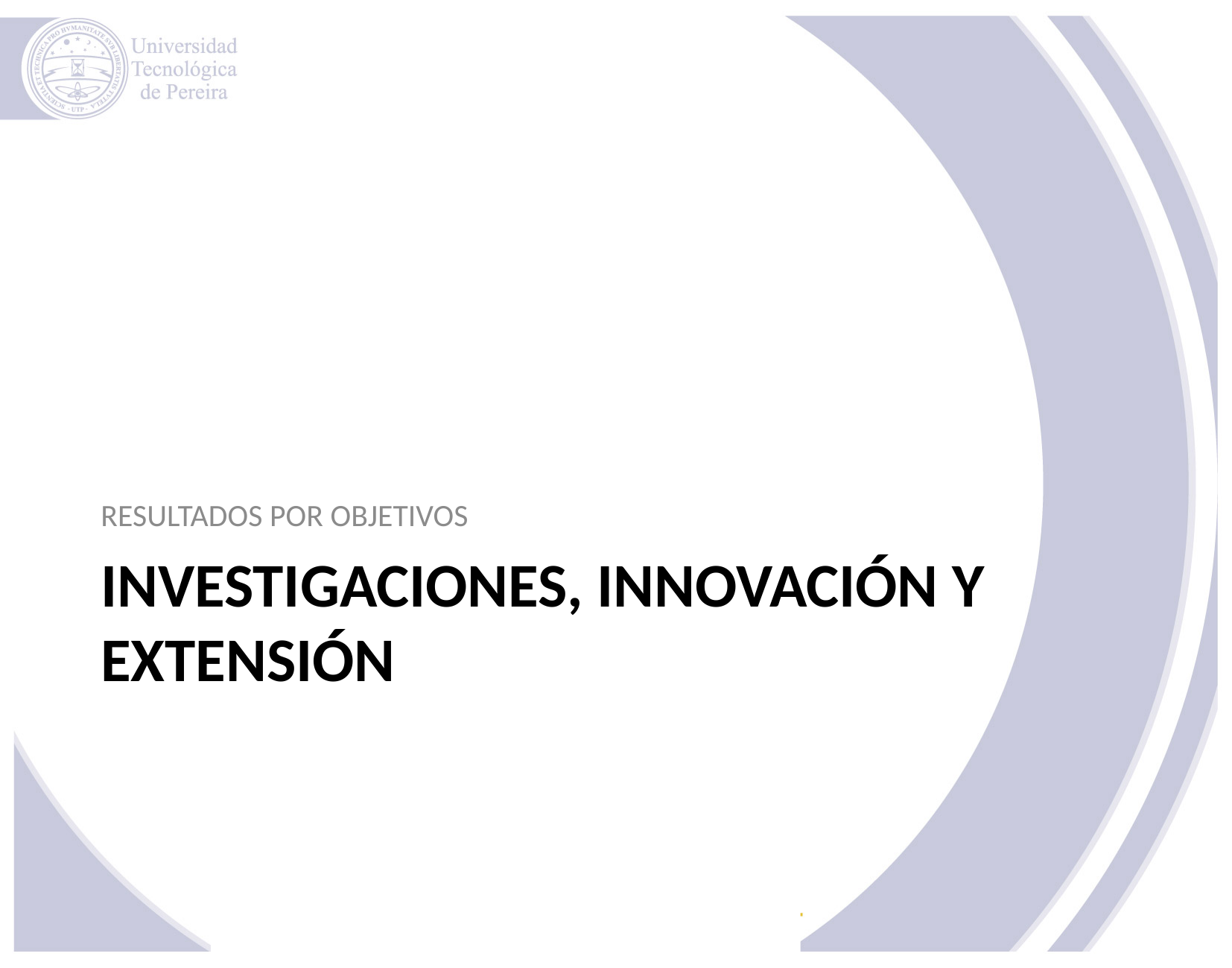

RESULTADOS POR OBJETIVOS
# INVESTIGACIONES, INNOVACIÓN Y EXTENSIÓN